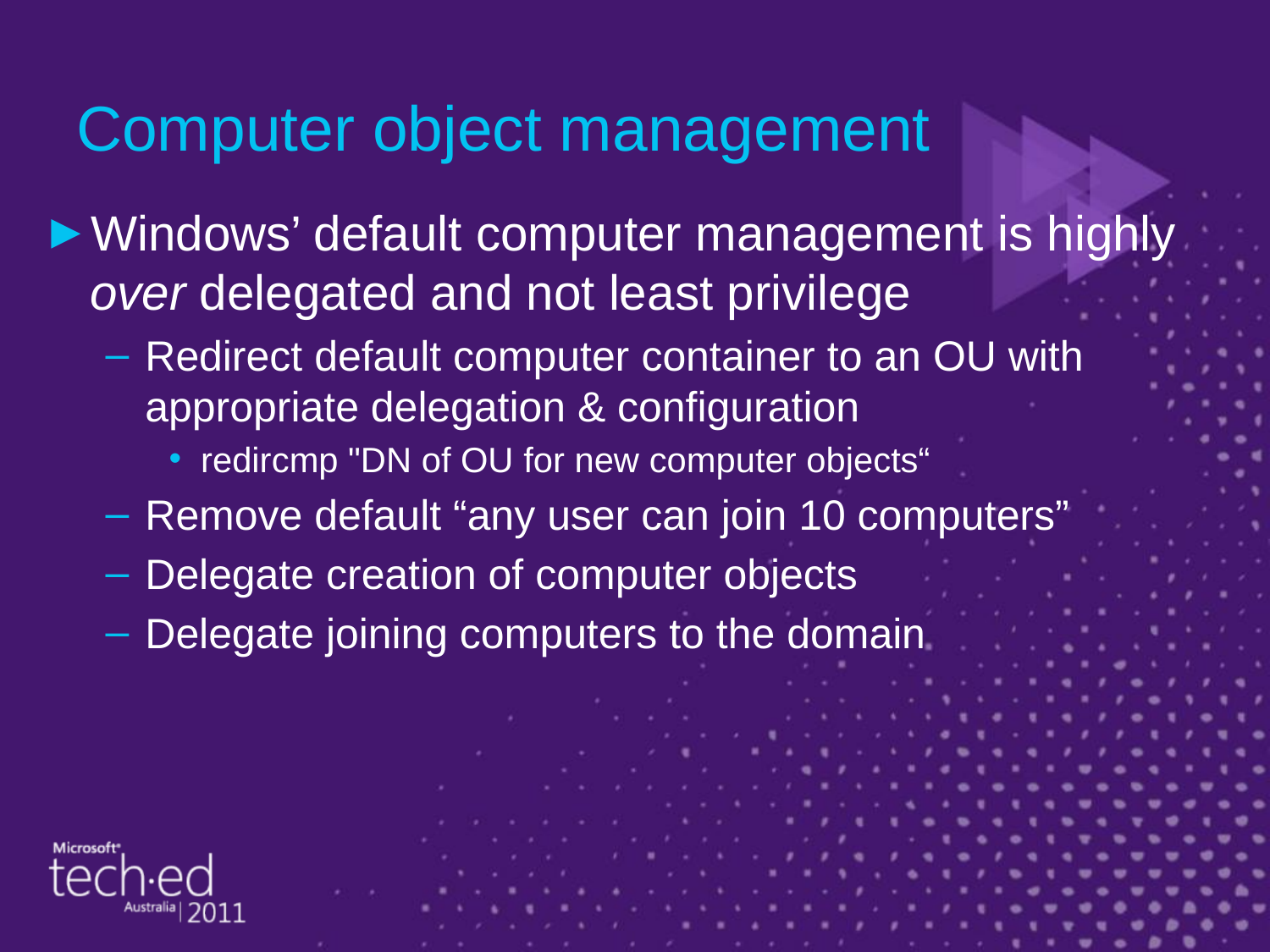

# Computer object management
Windows’ default computer management is highly over delegated and not least privilege
Redirect default computer container to an OU with appropriate delegation & configuration
redircmp "DN of OU for new computer objects“
Remove default “any user can join 10 computers”
Delegate creation of computer objects
Delegate joining computers to the domain